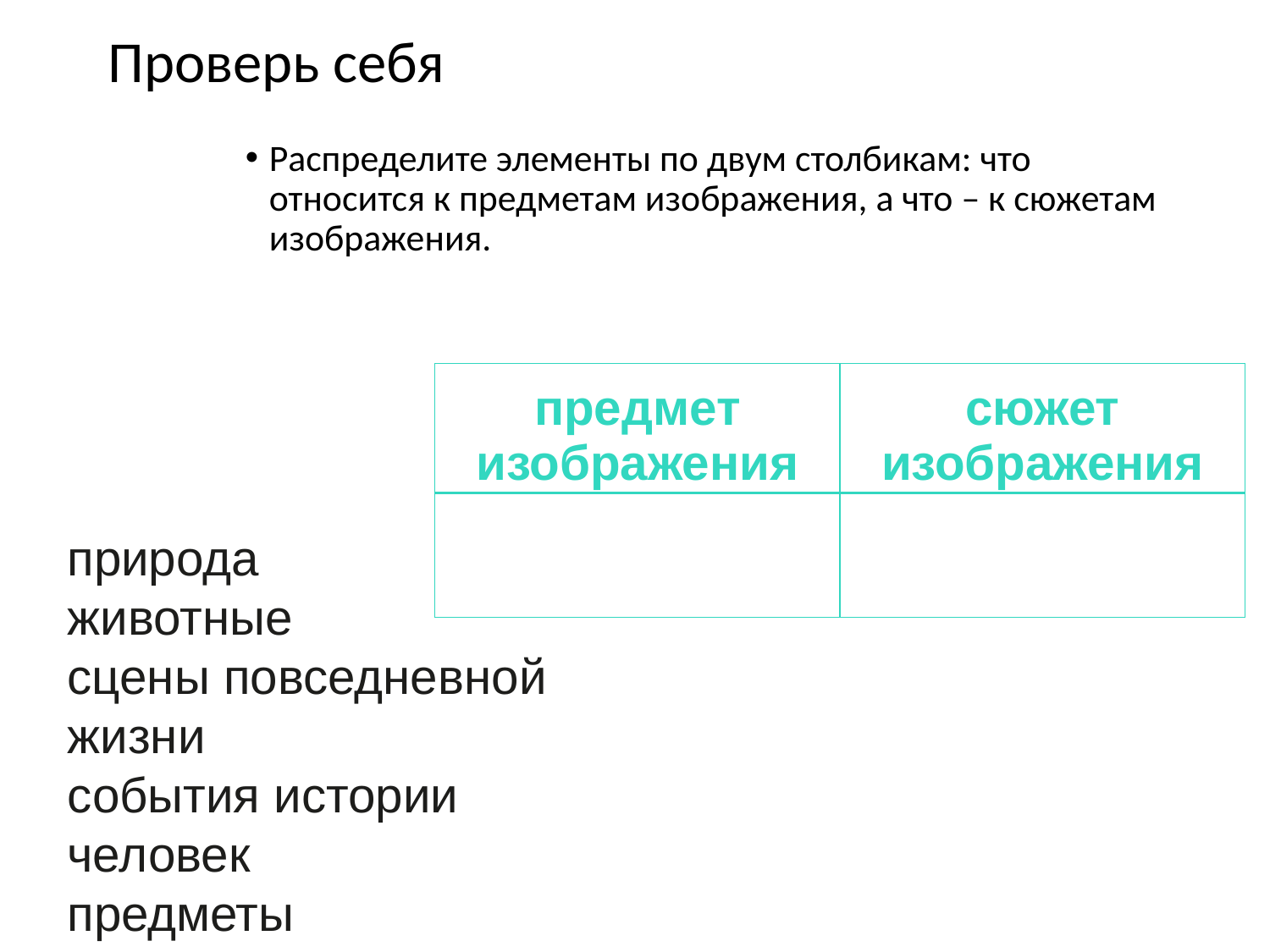

# Проверь себя
Распределите элементы по двум столбикам: что относится к предметам изображения, а что – к сюжетам изображения.

| предмет изображения | сюжет изображения |
| --- | --- |
|  |  |
природа
животные
сцены повседневной жизни
события истории
человек
предметы